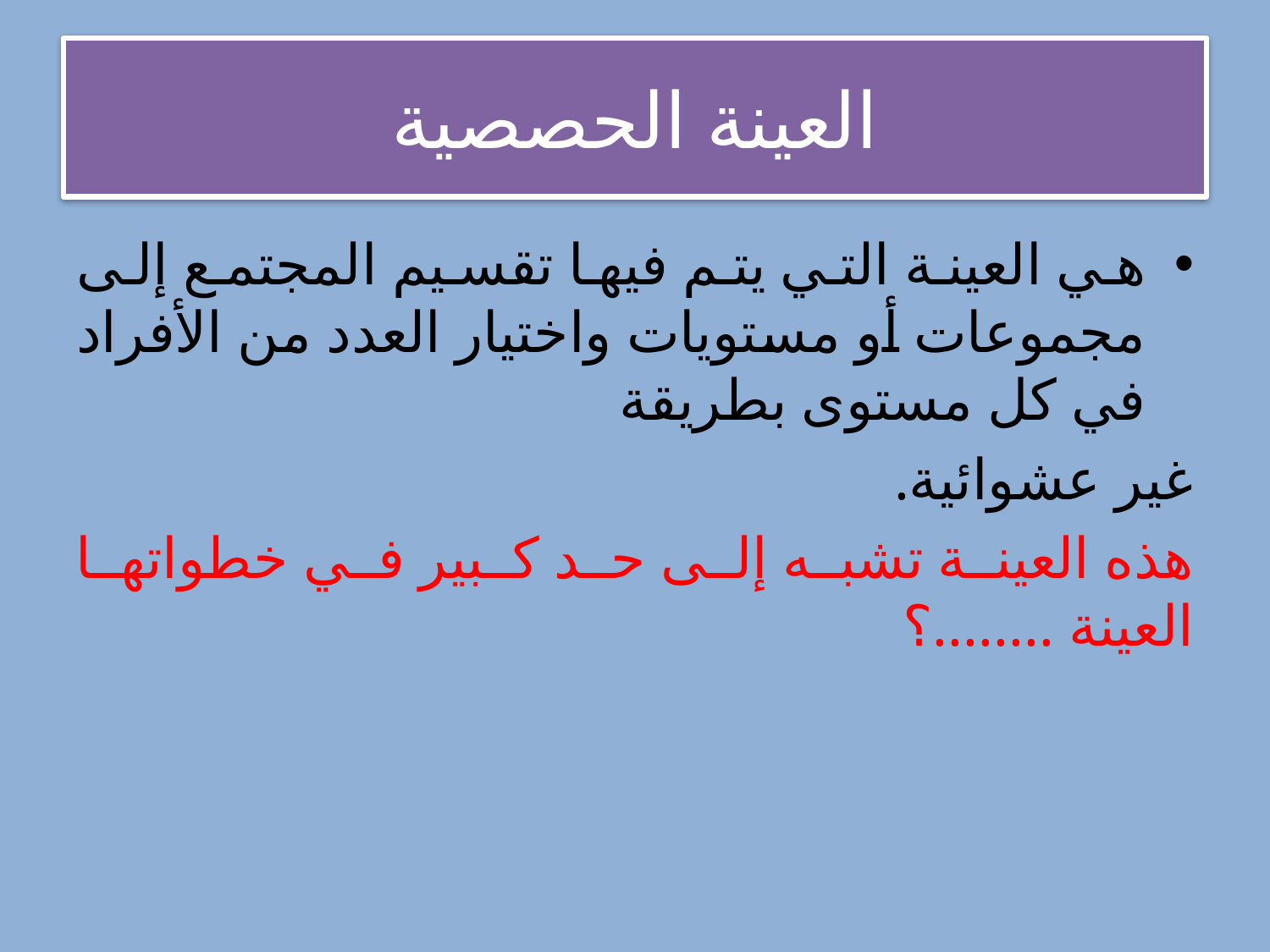

# العينة الحصصية
هي العينة التي يتم فيها تقسيم المجتمع إلى مجموعات أو مستويات واختيار العدد من الأفراد في كل مستوى بطريقة
غير عشوائية.
هذه العينة تشبه إلى حد كبير في خطواتها العينة ........؟